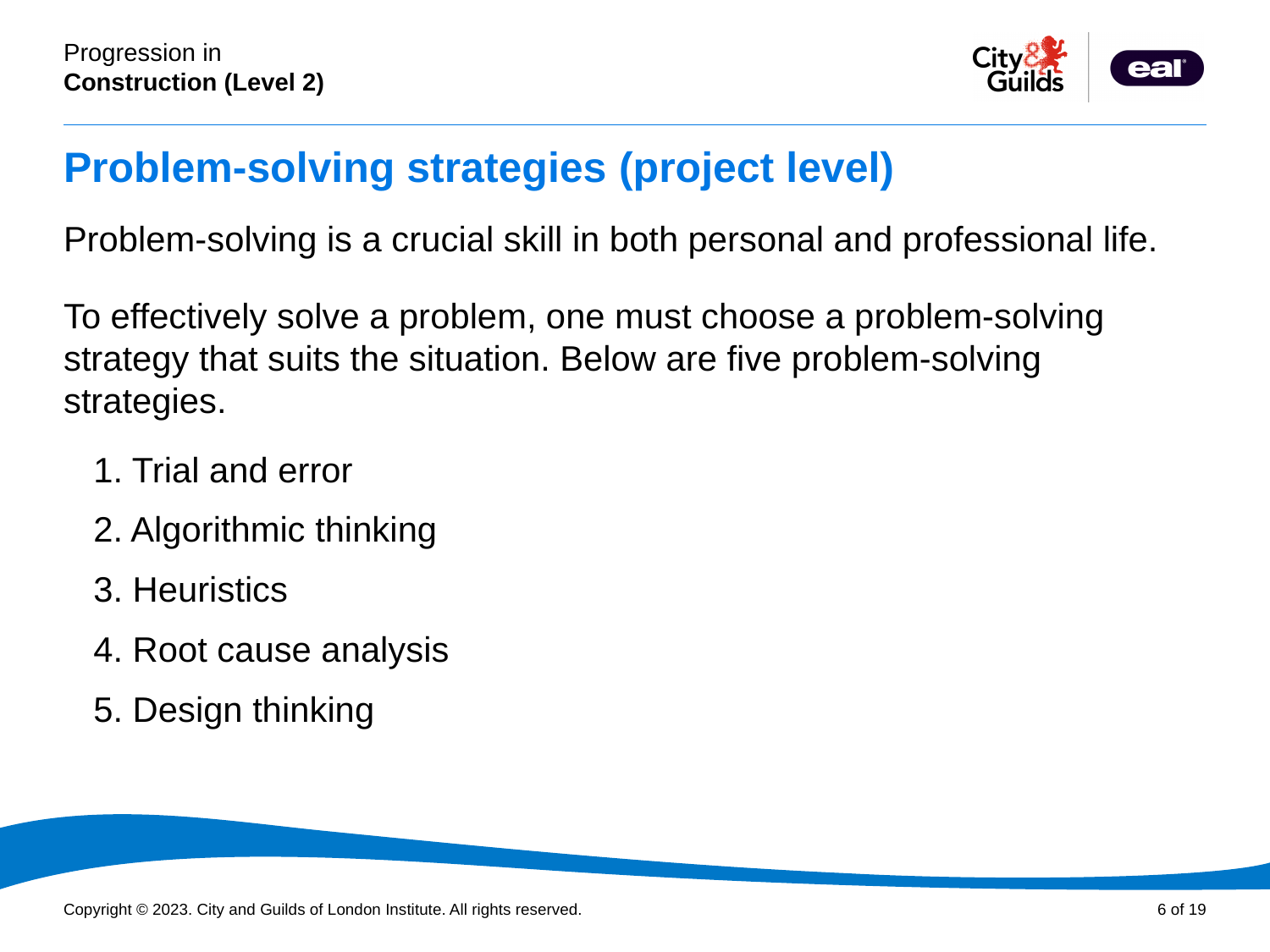

# Problem-solving strategies (project level)
Problem-solving is a crucial skill in both personal and professional life.
To effectively solve a problem, one must choose a problem-solving strategy that suits the situation. Below are five problem-solving strategies.
1. Trial and error
2. Algorithmic thinking
3. Heuristics
4. Root cause analysis
5. Design thinking